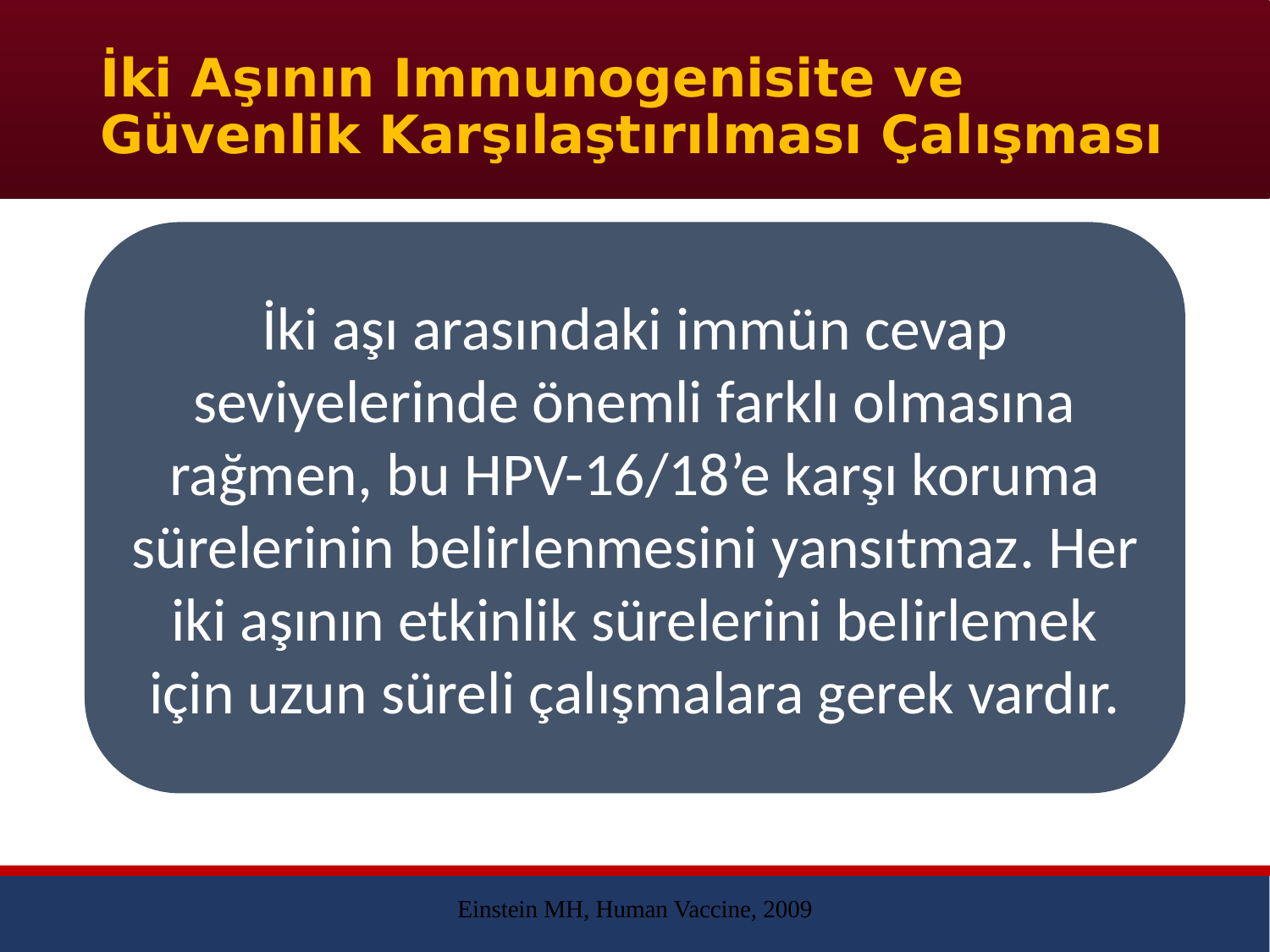

# İki Aşının Immunogenisite ve Güvenlik Karşılaştırılması Çalışması
İki aşı arasındaki immün cevap seviyelerinde önemli farklı olmasına rağmen, bu HPV-16/18’e karşı koruma sürelerinin belirlenmesini yansıtmaz. Her iki aşının etkinlik sürelerini belirlemek için uzun süreli çalışmalara gerek vardır.
Einstein MH, Human Vaccine, 2009